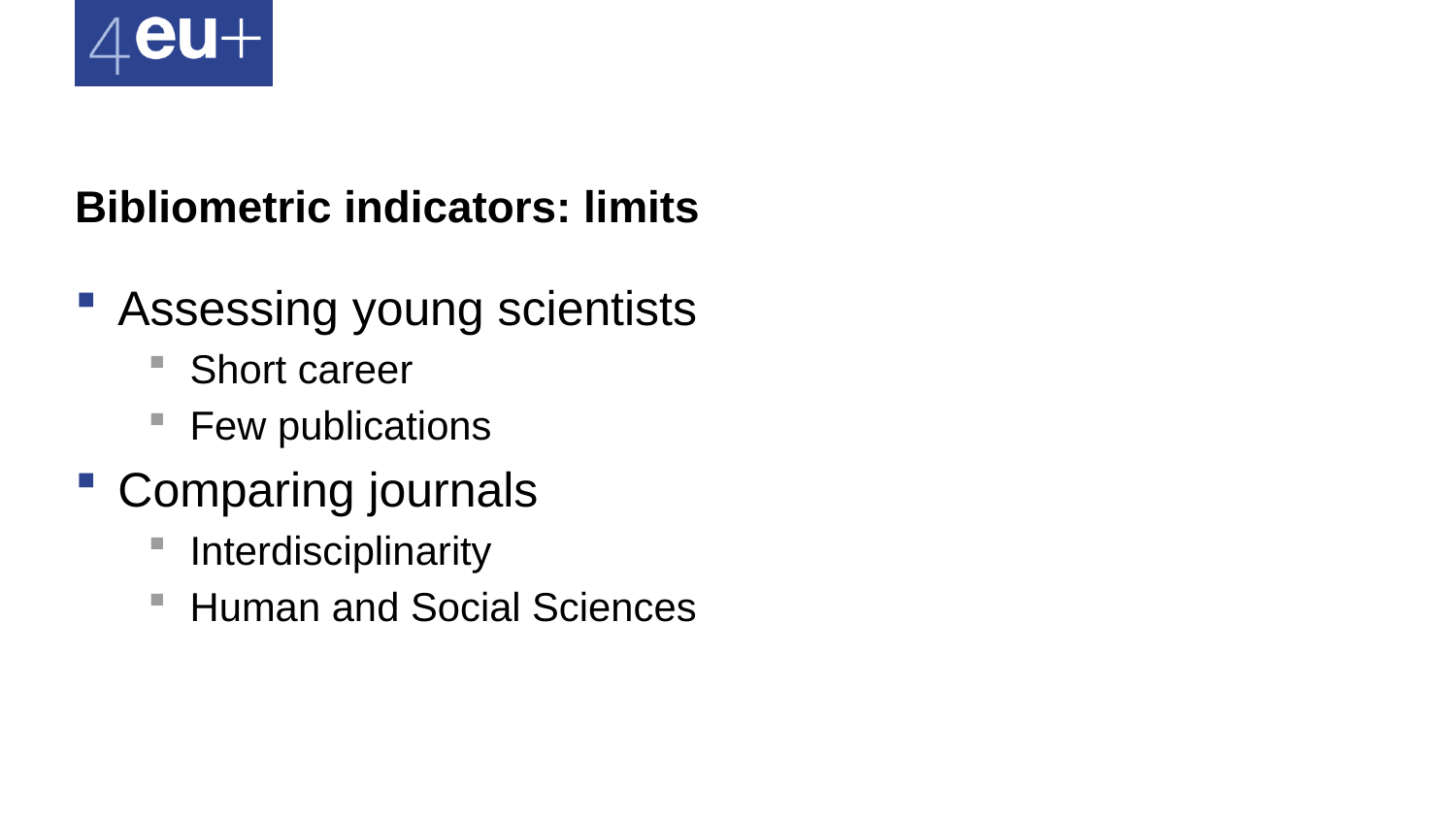

# Bibliometric indicators: limits
Assessing young scientists
Short career
Few publications
Comparing journals
Interdisciplinarity
Human and Social Sciences